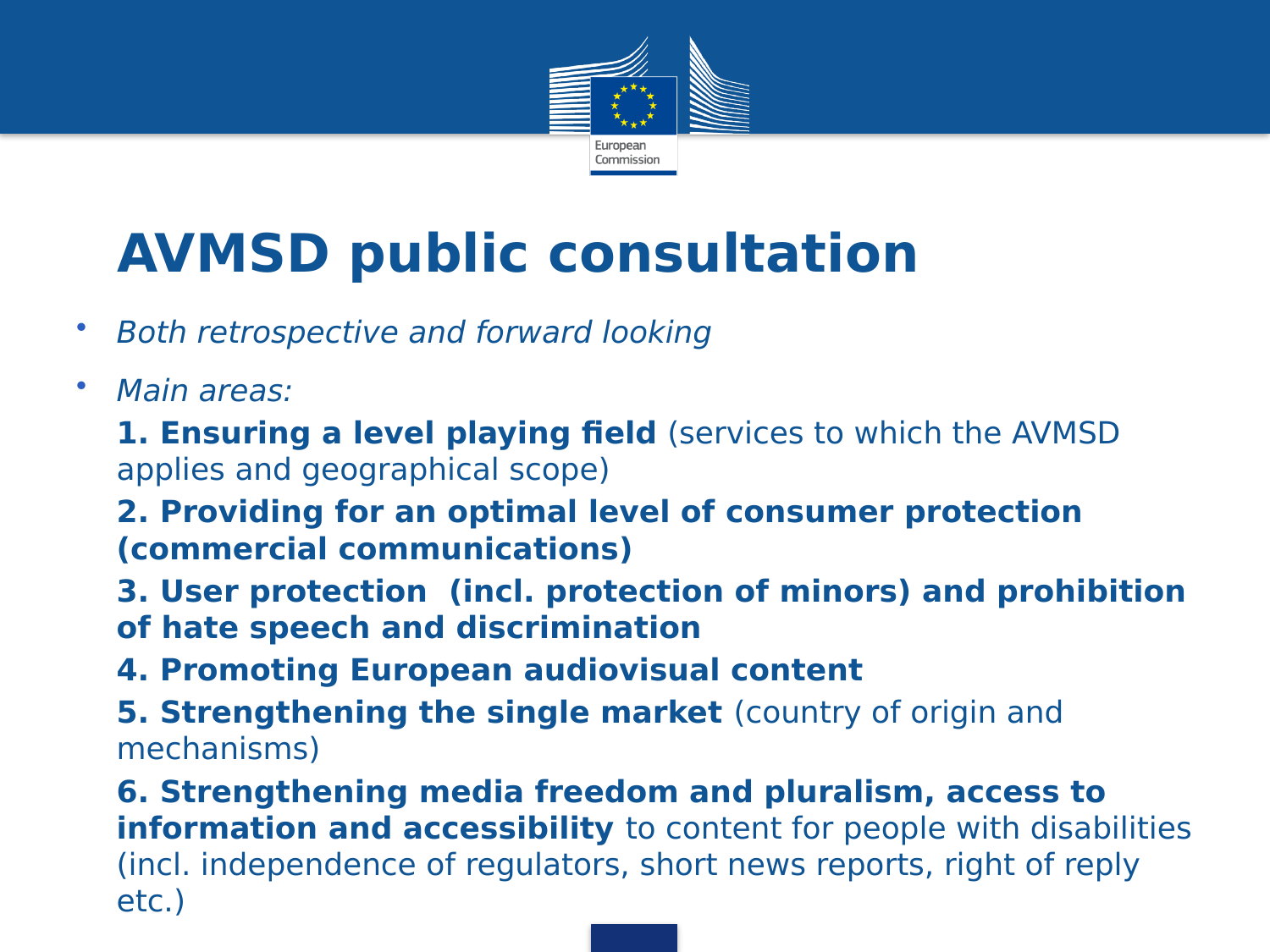

# AVMSD public consultation
Both retrospective and forward looking

Main areas:
1. Ensuring a level playing field (services to which the AVMSD applies and geographical scope)
2. Providing for an optimal level of consumer protection (commercial communications)
3. User protection  (incl. protection of minors) and prohibition of hate speech and discrimination
4. Promoting European audiovisual content
5. Strengthening the single market (country of origin and mechanisms)
6. Strengthening media freedom and pluralism, access to information and accessibility to content for people with disabilities (incl. independence of regulators, short news reports, right of reply etc.)